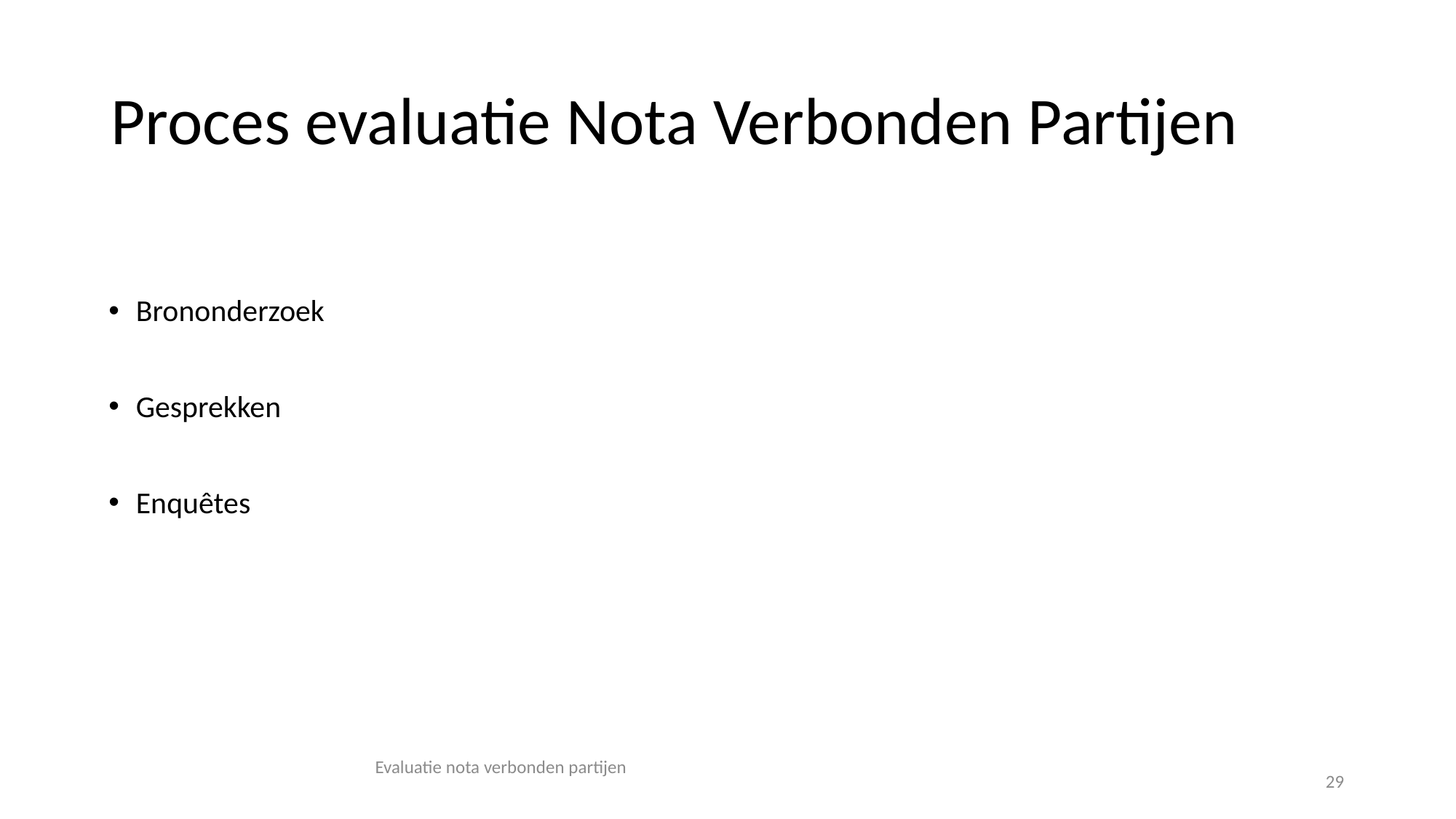

# Proces evaluatie Nota Verbonden Partijen

Brononderzoek

Gesprekken

Enquêtes

Evaluatie nota verbonden partijen
29